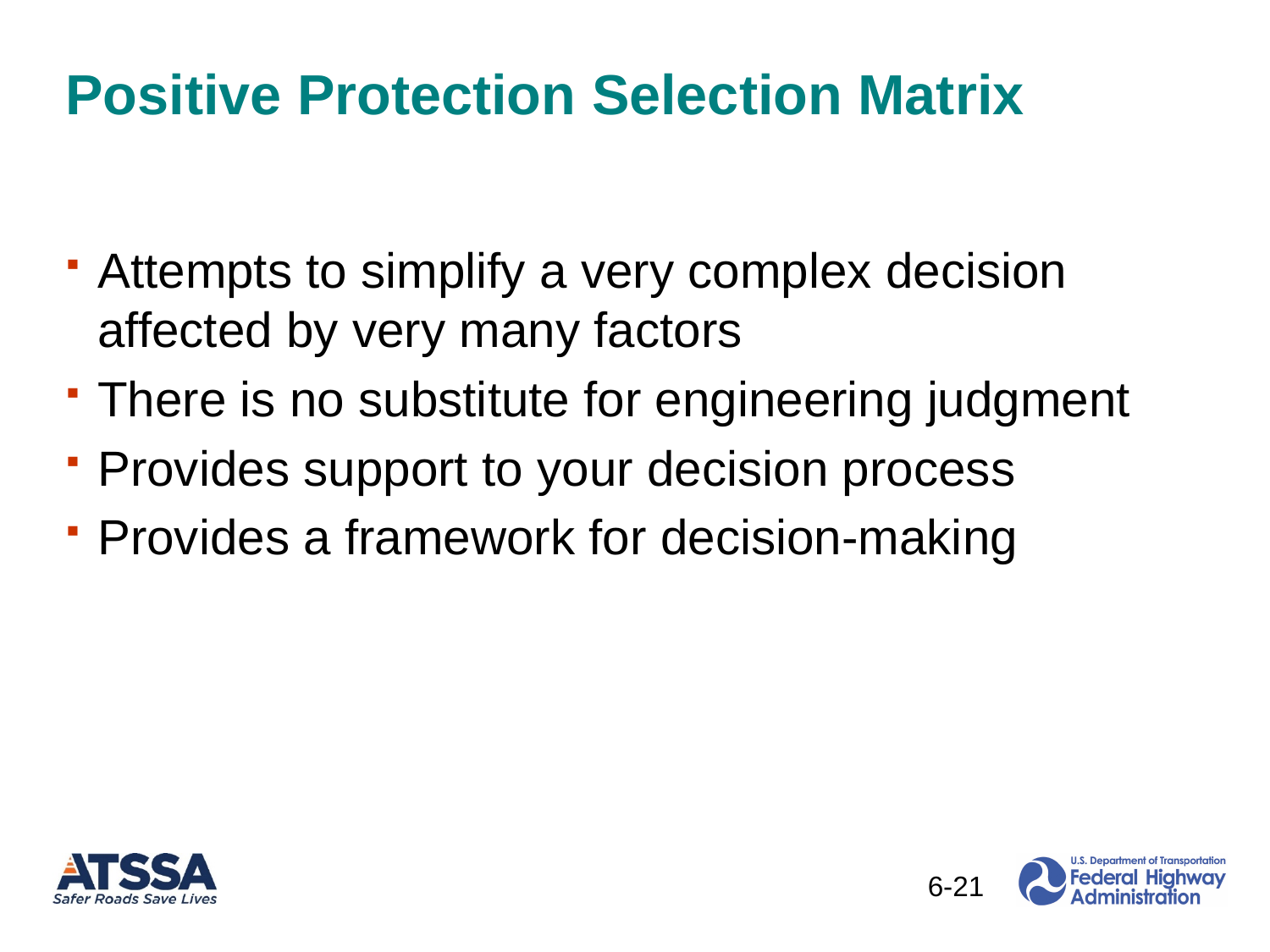

# Positive Protection Selection Matrix
Attempts to simplify a very complex decision affected by very many factors
There is no substitute for engineering judgment
Provides support to your decision process
Provides a framework for decision-making